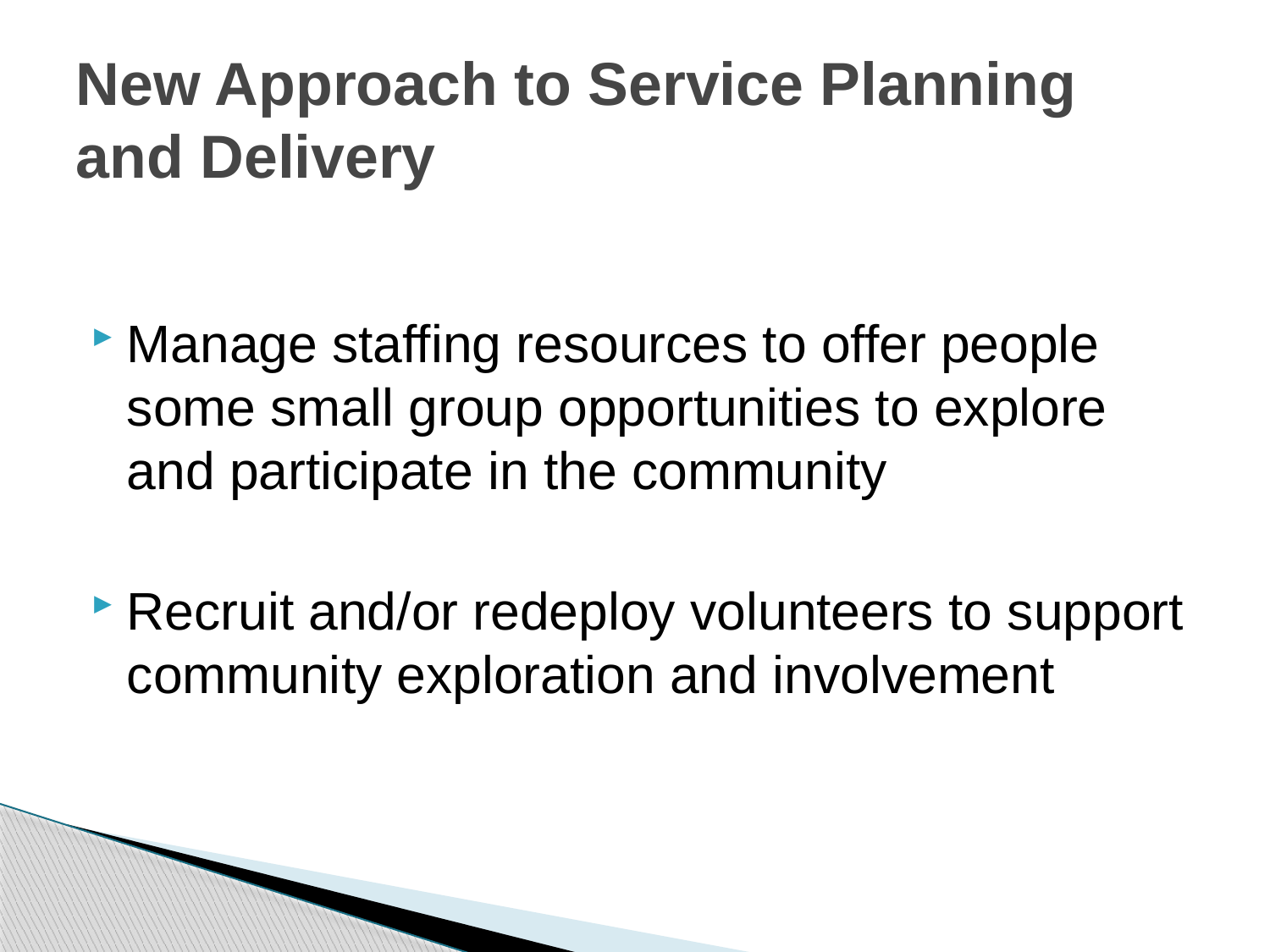

# New Approach to Service Planning and Delivery

Manage staffing resources to offer people some small group opportunities to explore and participate in the community

Recruit and/or redeploy volunteers to support community exploration and involvement